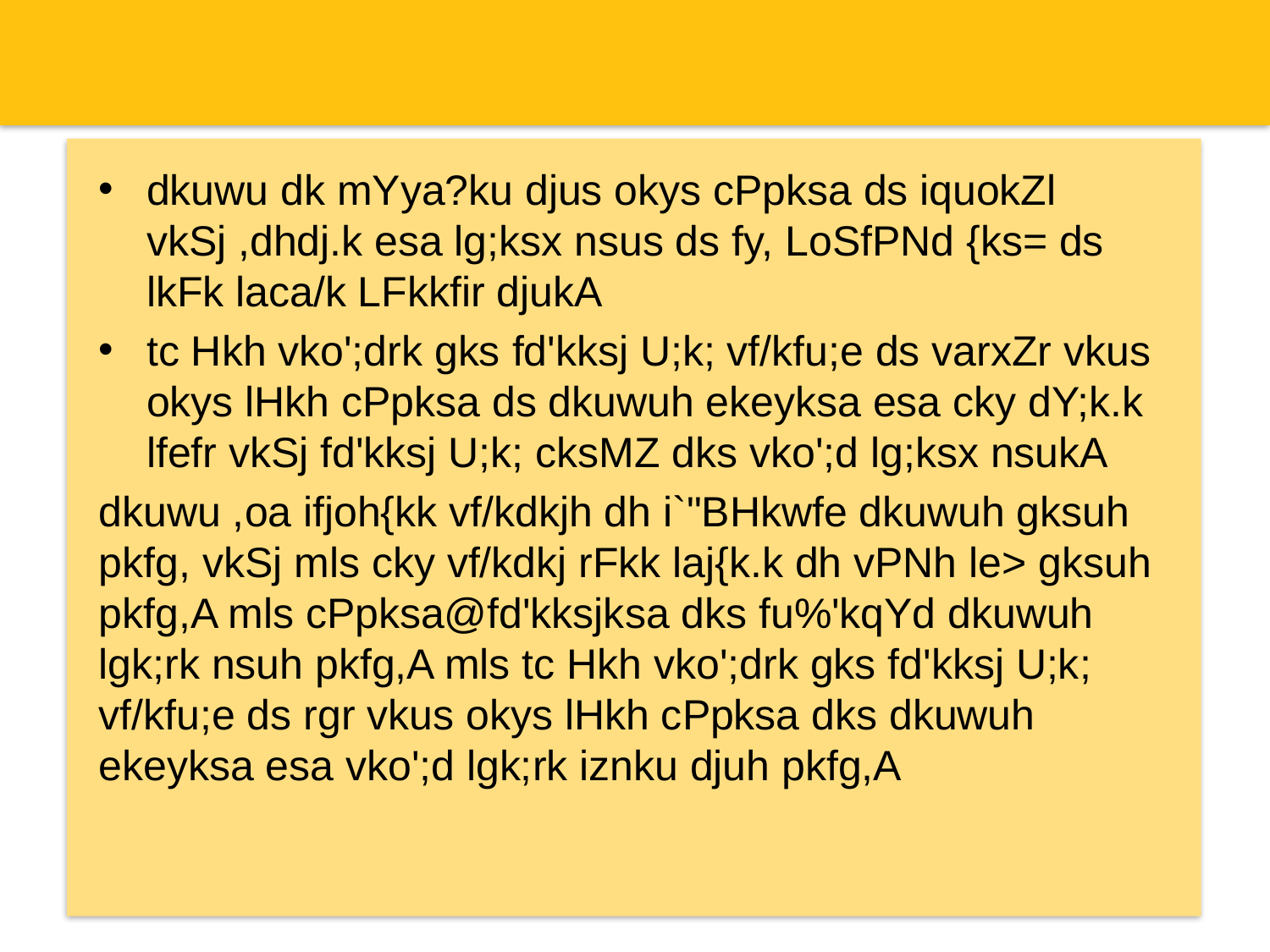

dkuwu dk mYya?ku djus okys cPpksa ds iquokZl vkSj ,dhdj.k esa lg;ksx nsus ds fy, LoSfPNd {ks= ds lkFk laca/k LFkkfir djukA
tc Hkh vko';drk gks fd'kksj U;k; vf/kfu;e ds varxZr vkus okys lHkh cPpksa ds dkuwuh ekeyksa esa cky dY;k.k lfefr vkSj fd'kksj U;k; cksMZ dks vko';d lg;ksx nsukA
dkuwu ,oa ifjoh{kk vf/kdkjh dh i`"BHkwfe dkuwuh gksuh pkfg, vkSj mls cky vf/kdkj rFkk laj{k.k dh vPNh le> gksuh pkfg,A mls cPpksa@fd'kksjksa dks fu%'kqYd dkuwuh lgk;rk nsuh pkfg,A mls tc Hkh vko';drk gks fd'kksj U;k; vf/kfu;e ds rgr vkus okys lHkh cPpksa dks dkuwuh ekeyksa esa vko';d lgk;rk iznku djuh pkfg,A